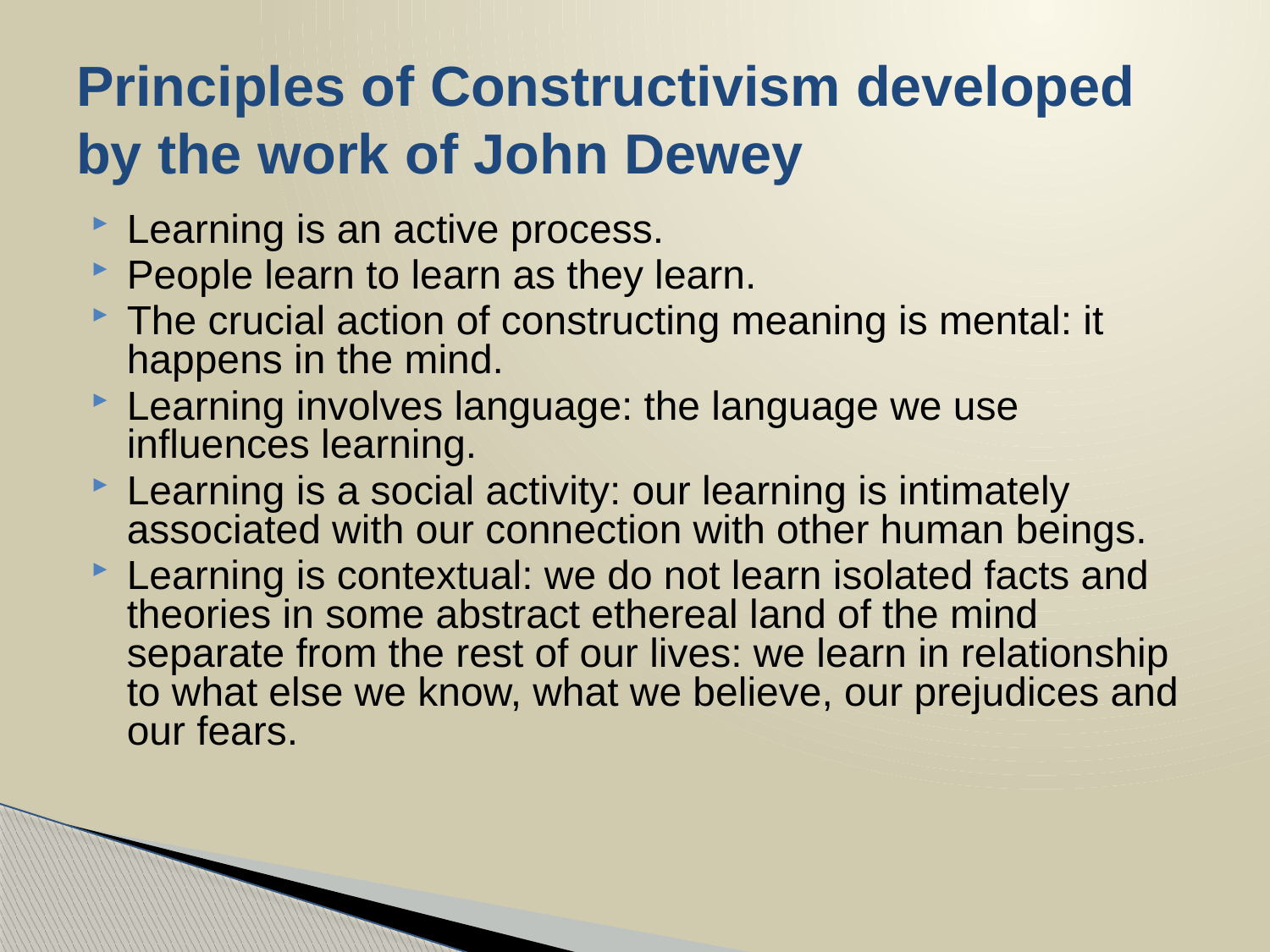

Principles of Constructivism developed by the work of John Dewey
Learning is an active process.
People learn to learn as they learn.
The crucial action of constructing meaning is mental: it happens in the mind.
Learning involves language: the language we use influences learning.
Learning is a social activity: our learning is intimately associated with our connection with other human beings.
Learning is contextual: we do not learn isolated facts and theories in some abstract ethereal land of the mind separate from the rest of our lives: we learn in relationship to what else we know, what we believe, our prejudices and our fears.